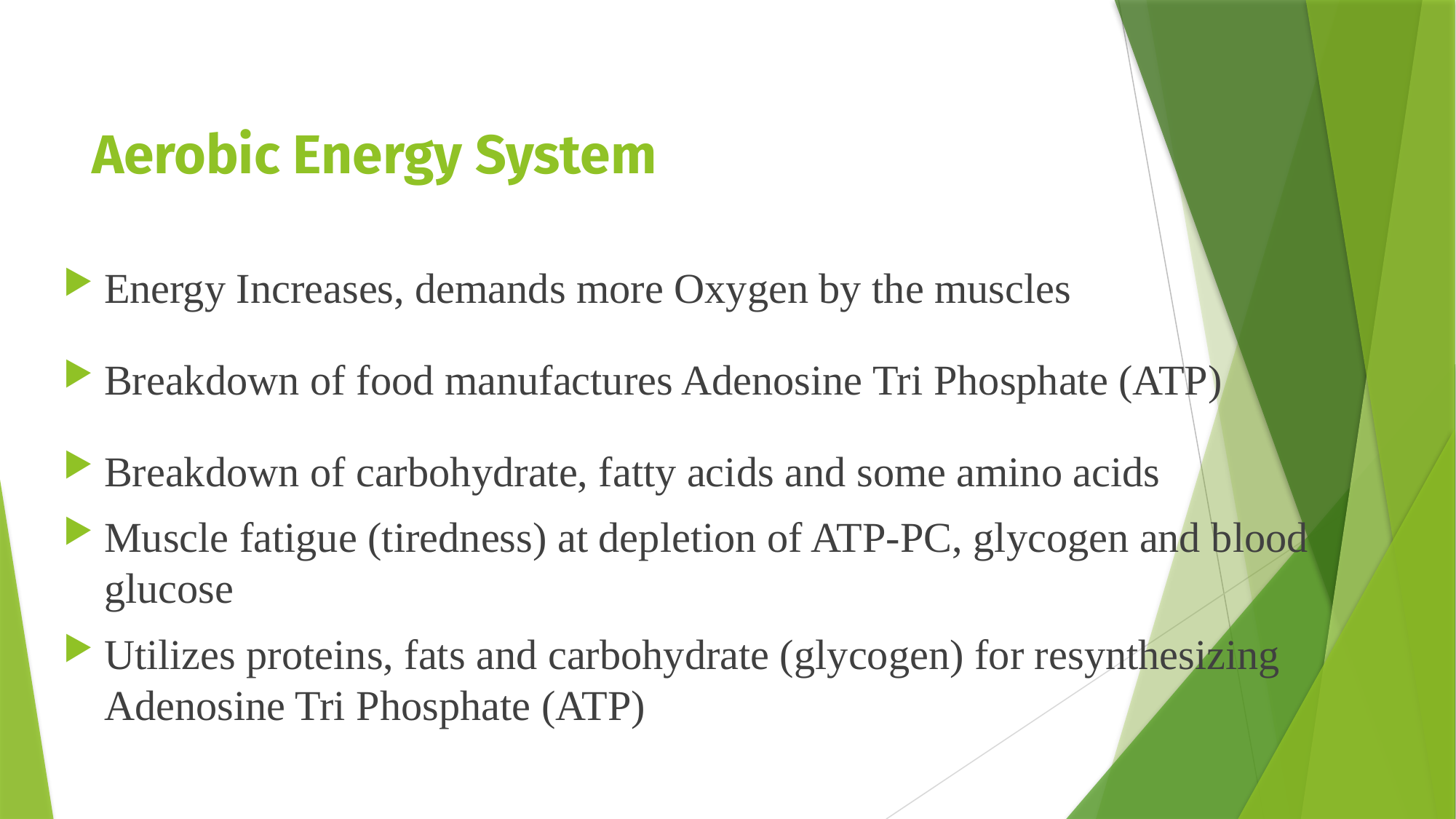

# Aerobic Energy System
Energy Increases, demands more Oxygen by the muscles
Breakdown of food manufactures Adenosine Tri Phosphate (ATP)
Breakdown of carbohydrate, fatty acids and some amino acids
Muscle fatigue (tiredness) at depletion of ATP-PC, glycogen and blood glucose
Utilizes proteins, fats and carbohydrate (glycogen) for resynthesizing Adenosine Tri Phosphate (ATP)